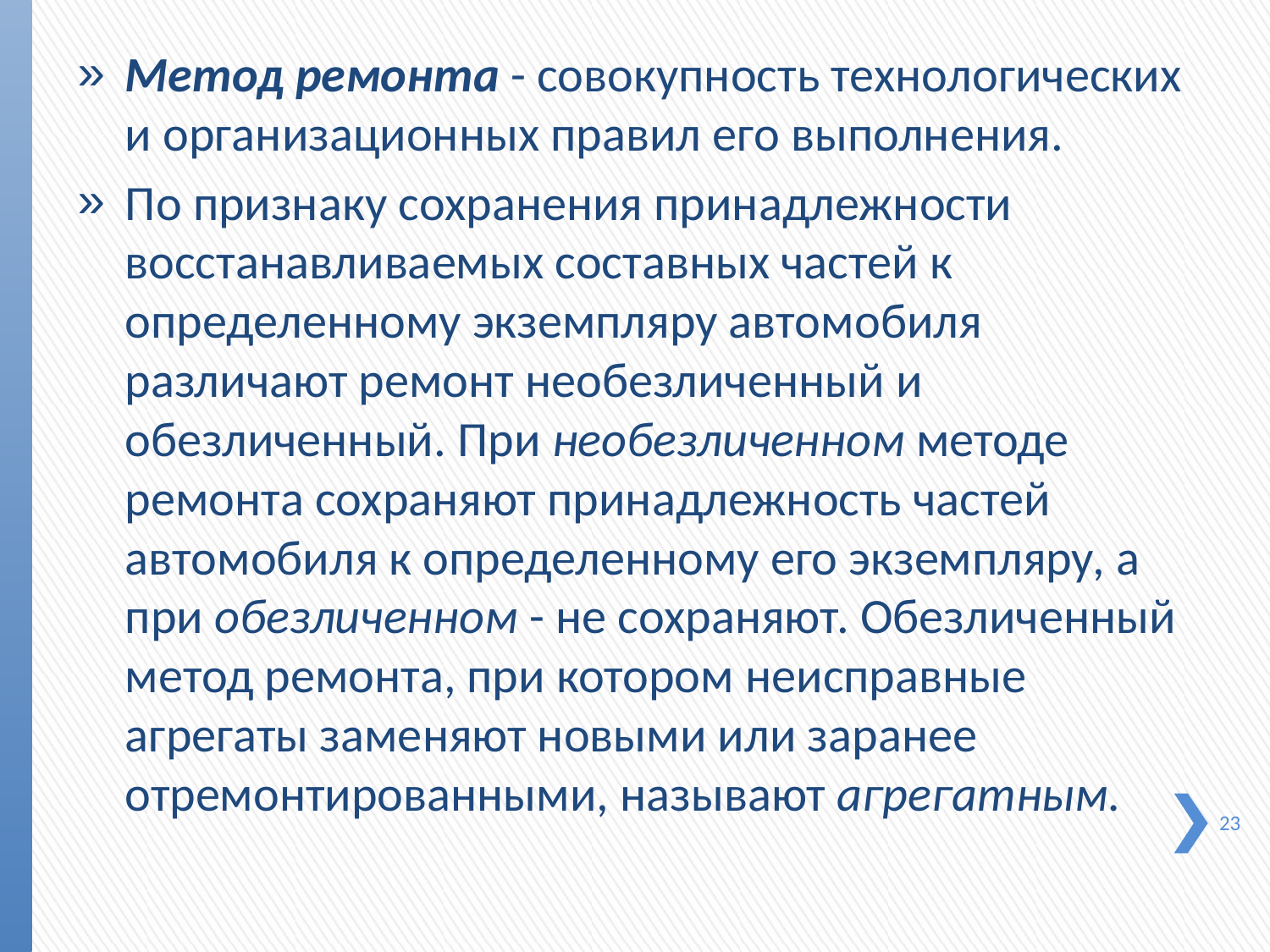

Метод ремонта - совокупность технологических и орга­низационных правил его выполнения.
По признаку сохранения принадлежности восстанавлива­емых составных частей к определенному экземпляру автомо­биля различают ремонт необезличенный и обезличенный. При необезличенном методе ремонта сохраняют принадлежность частей автомобиля к определенному его экземпляру, а при обезличенном - не сохраняют. Обезличенный метод ремонта, при котором неисправные агрегаты заменяют новыми или за­ранее отремонтированными, называют агрегатным.

23